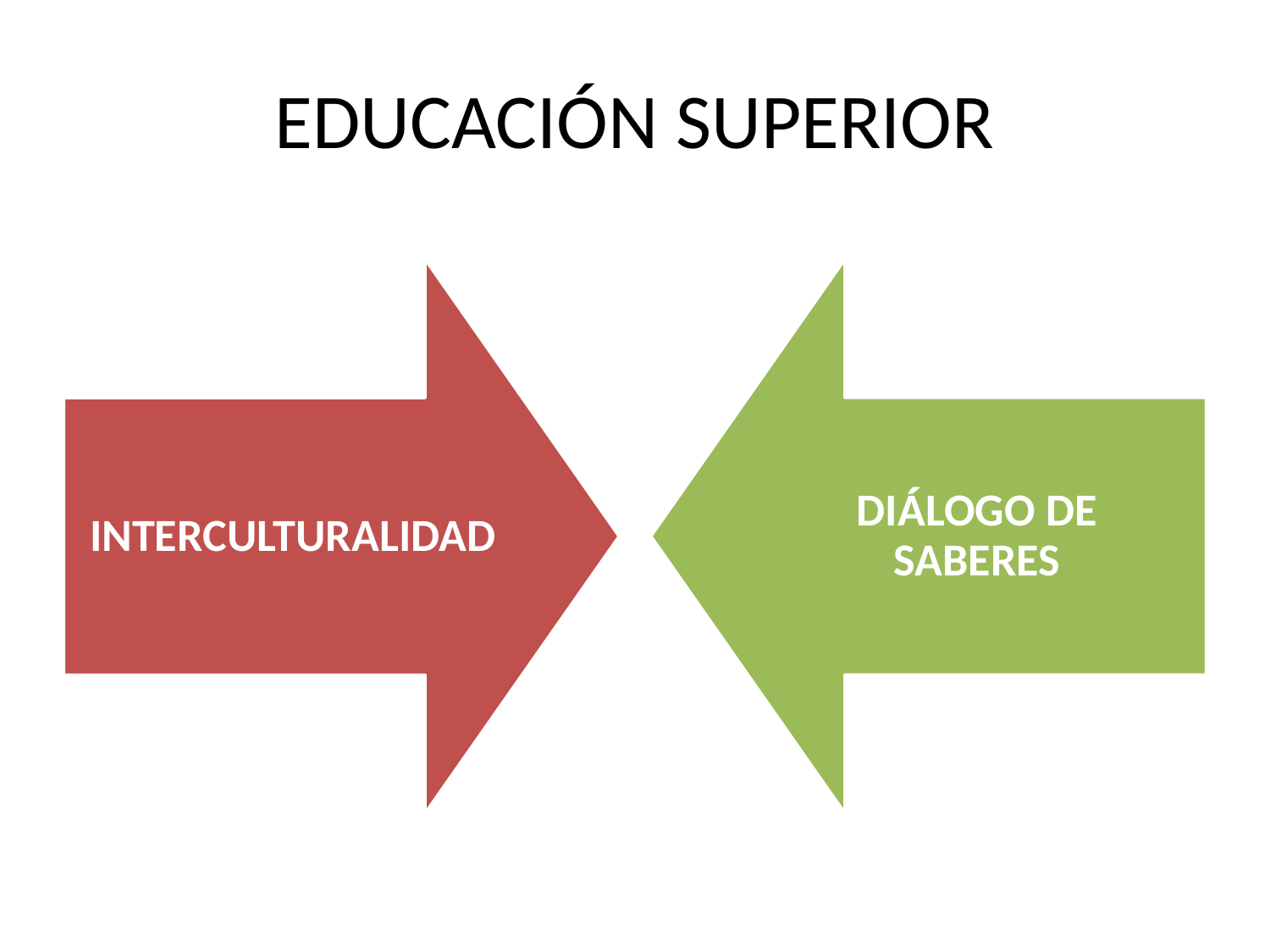

# EDUCACIÓN SUPERIOR
INTERCULTURALIDAD
DIÁLOGO DE SABERES